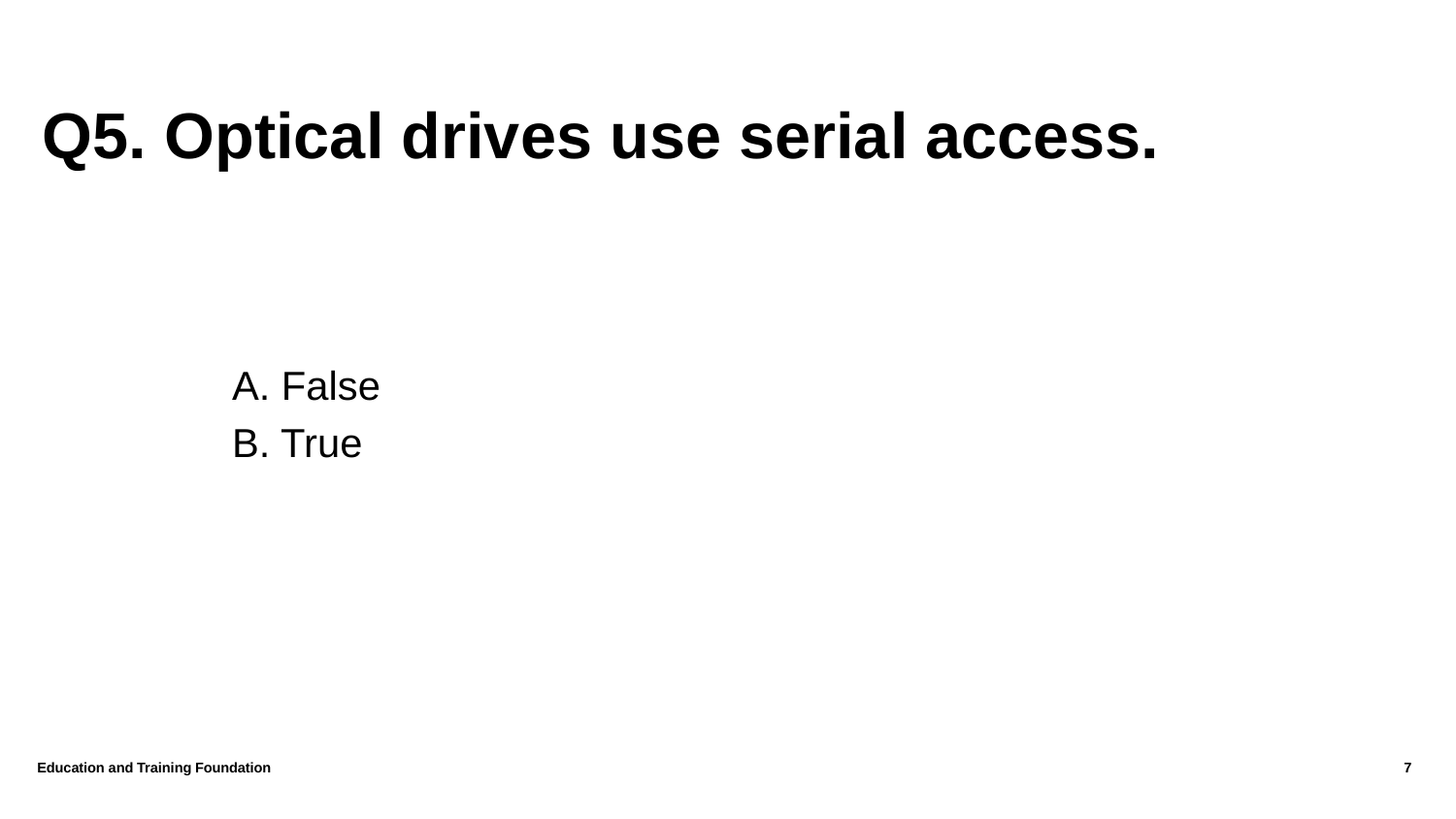

# Q5. Optical drives use serial access.
A. False
B. True

Education and Training Foundation
7